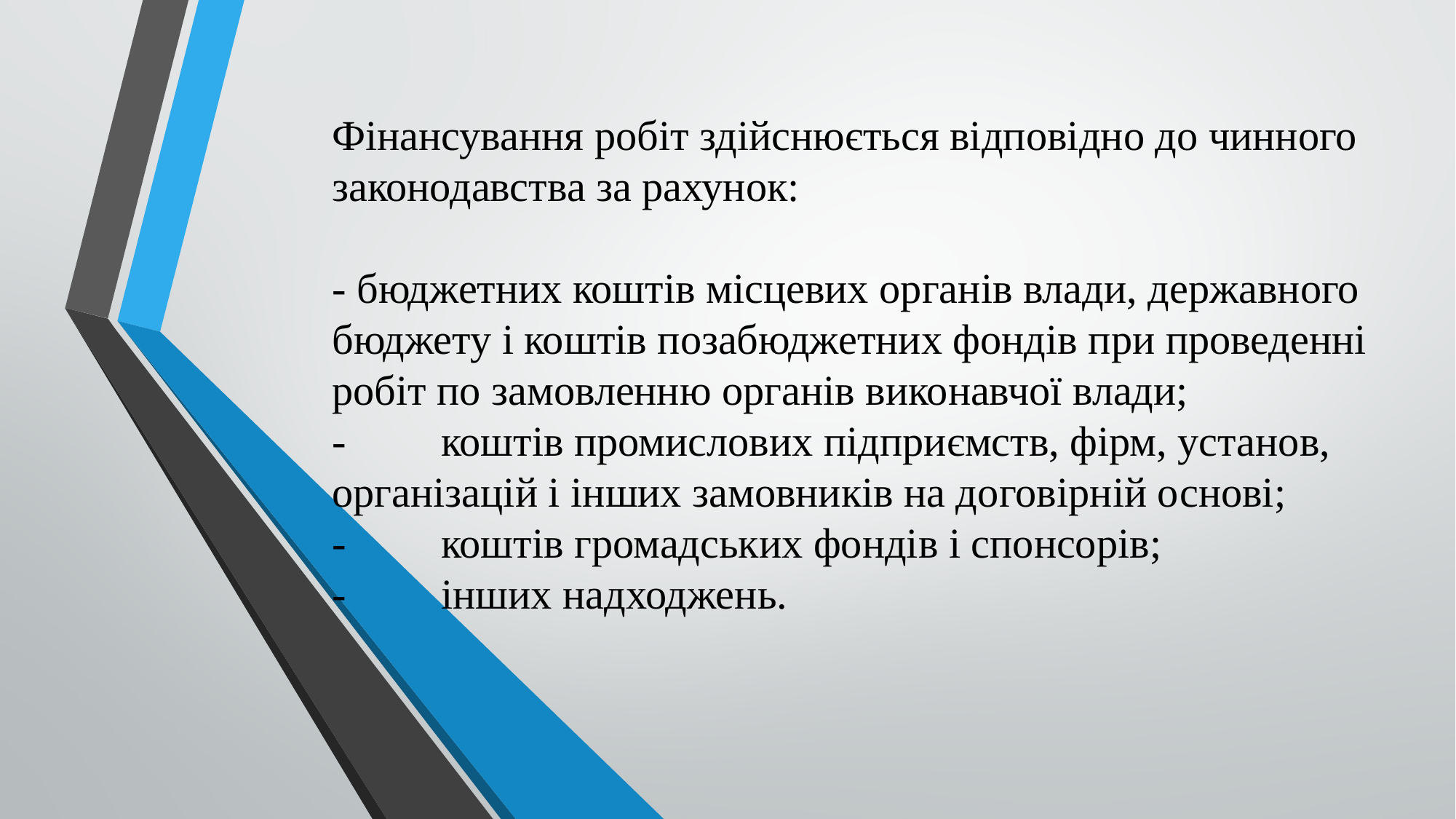

# Фінансування робіт здійснюється відповідно до чинного законодавства за рахунок: - бюджетних коштів місцевих органів влади, державного бюджету і коштів позабюджетних фондів при проведенні робіт по замовленню органів виконавчої влади; -	коштів промислових підприємств, фірм, установ,  організацій і інших замовників на договірній основі; -	коштів громадських фондів і спонсорів; -	інших надходжень.